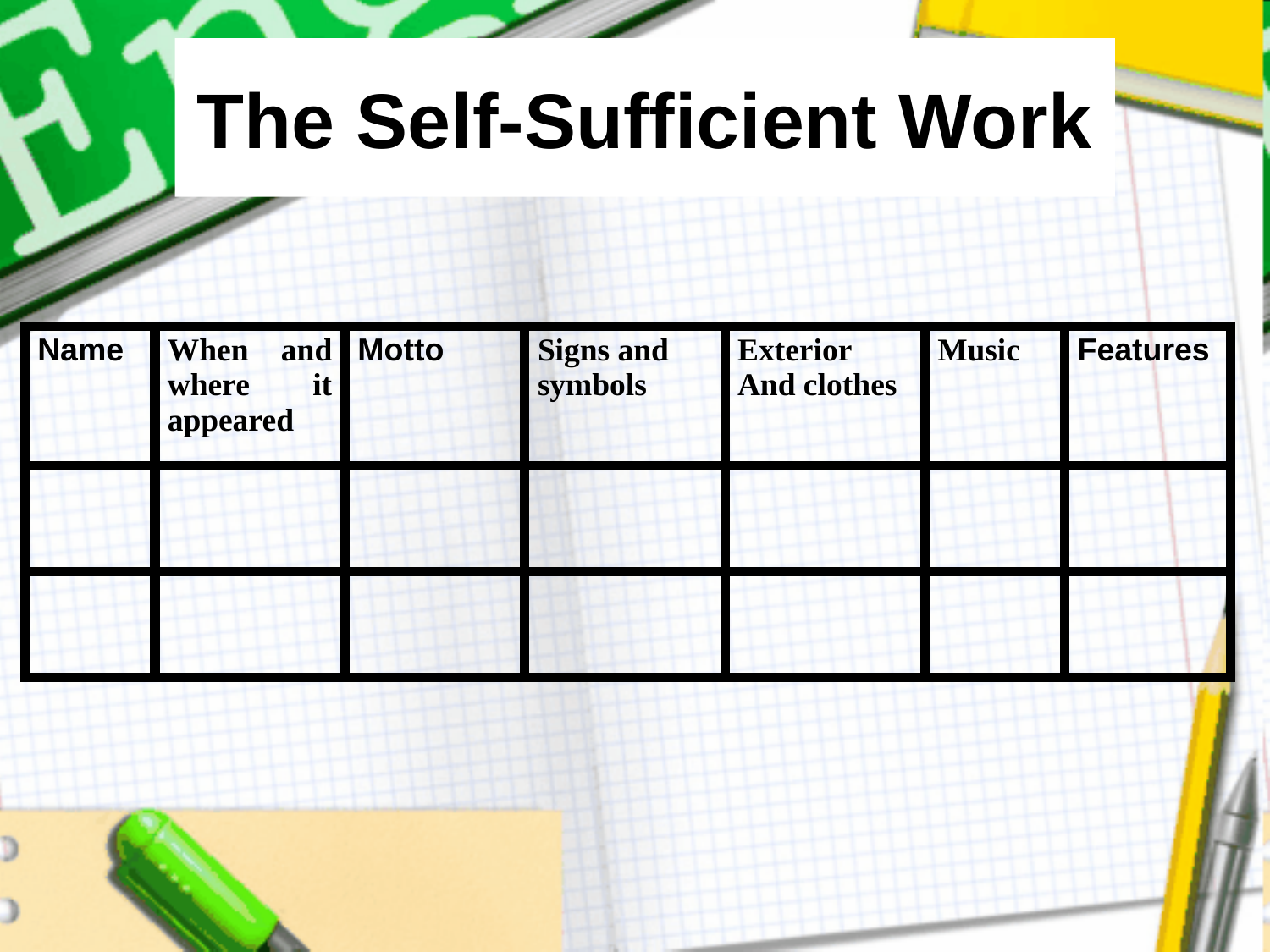

# The Self-Sufficient Work
| Name | When and where it appeared | Motto | Signs and symbols | Exterior And clothes | Music | Features |
| --- | --- | --- | --- | --- | --- | --- |
|  |  |  |  |  |  |  |
|  |  |  |  |  |  |  |